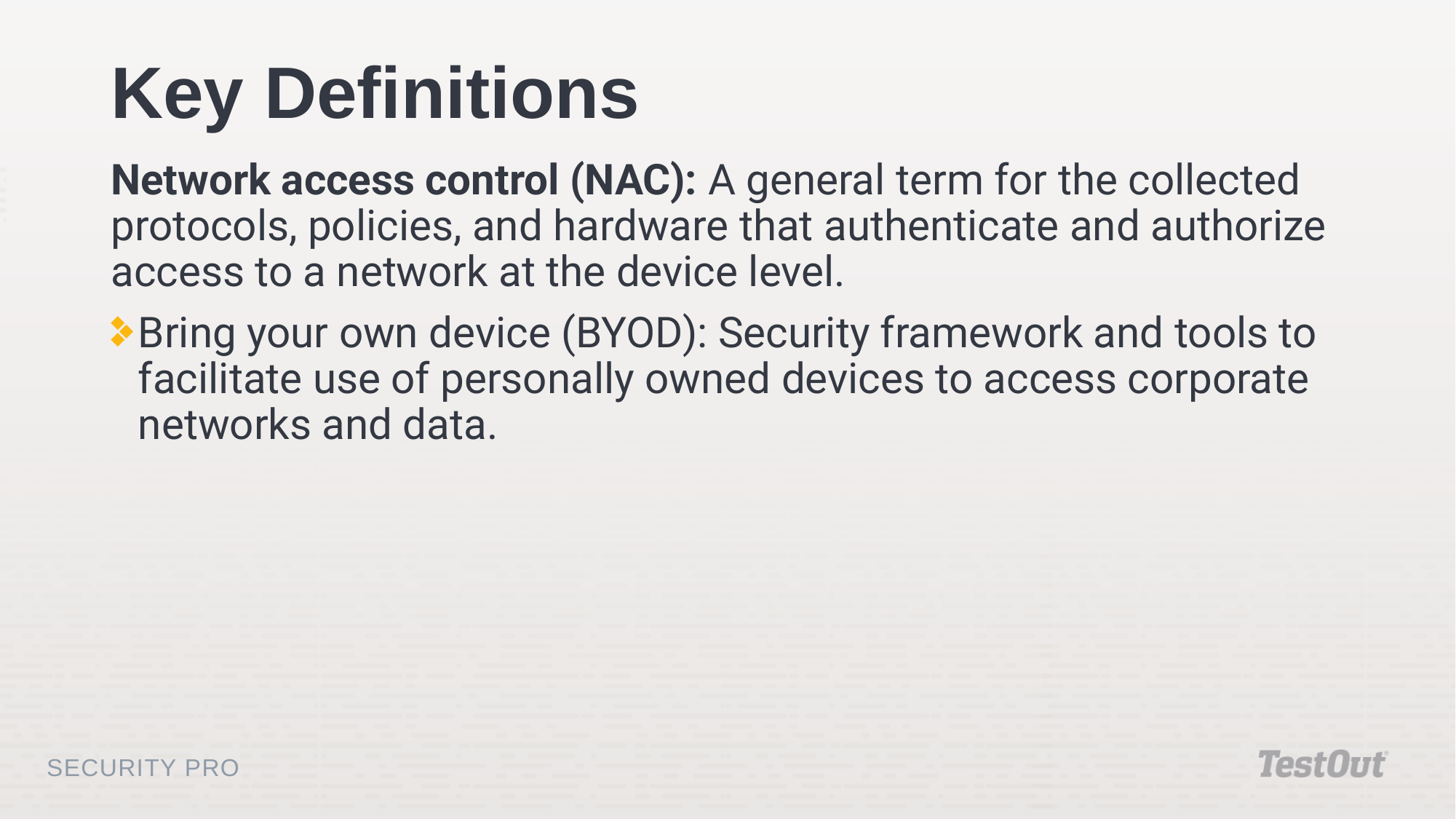

# Key Definitions
Network access control (NAC): A general term for the collected protocols, policies, and hardware that authenticate and authorize access to a network at the device level.
Bring your own device (BYOD): Security framework and tools to facilitate use of personally owned devices to access corporate networks and data.
Security Pro